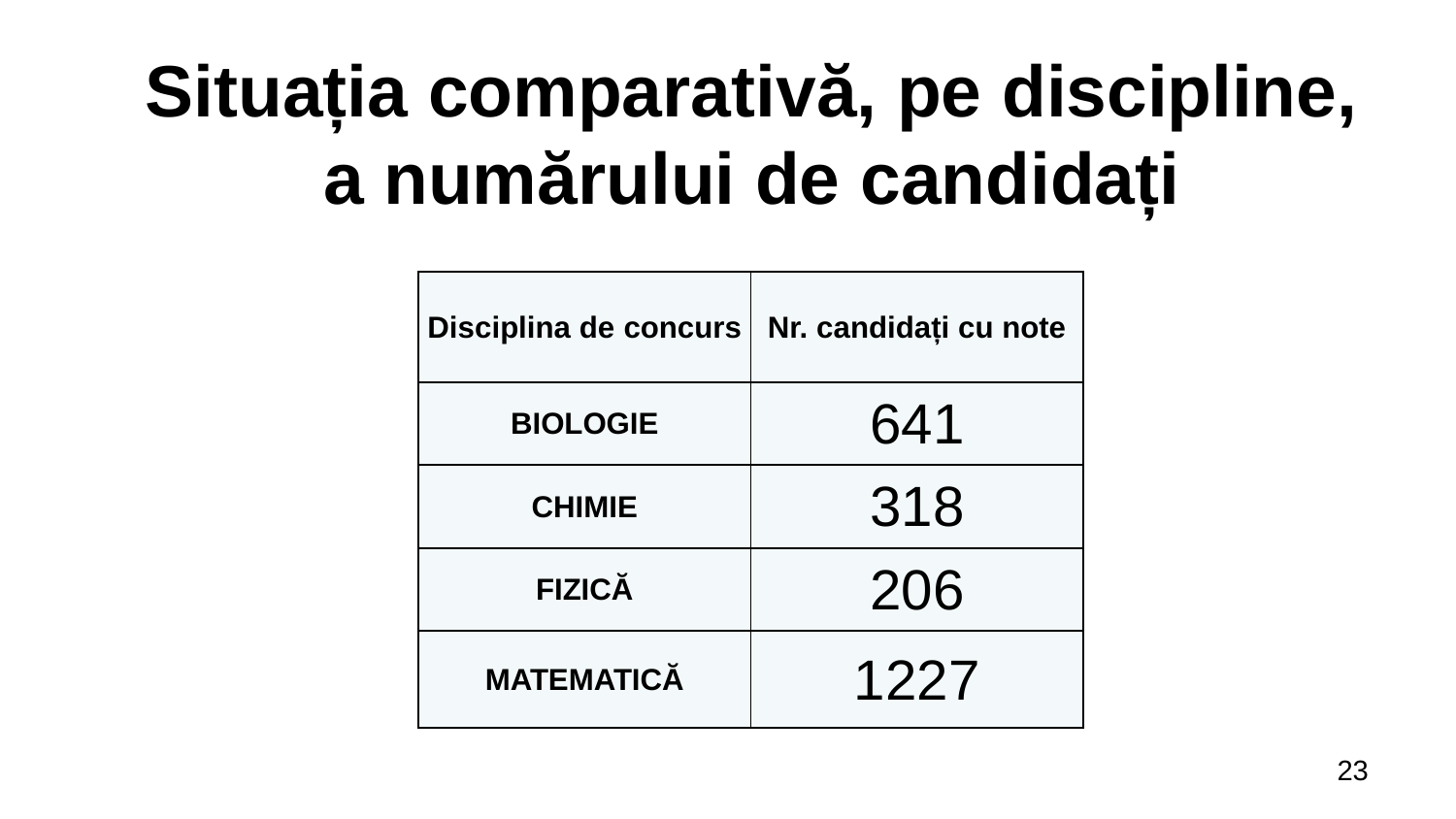

# Situația comparativă, pe discipline, a numărului de candidați
| Disciplina de concurs | Nr. candidați cu note |
| --- | --- |
| BIOLOGIE | 641 |
| CHIMIE | 318 |
| FIZICĂ | 206 |
| MATEMATICĂ | 1227 |
23